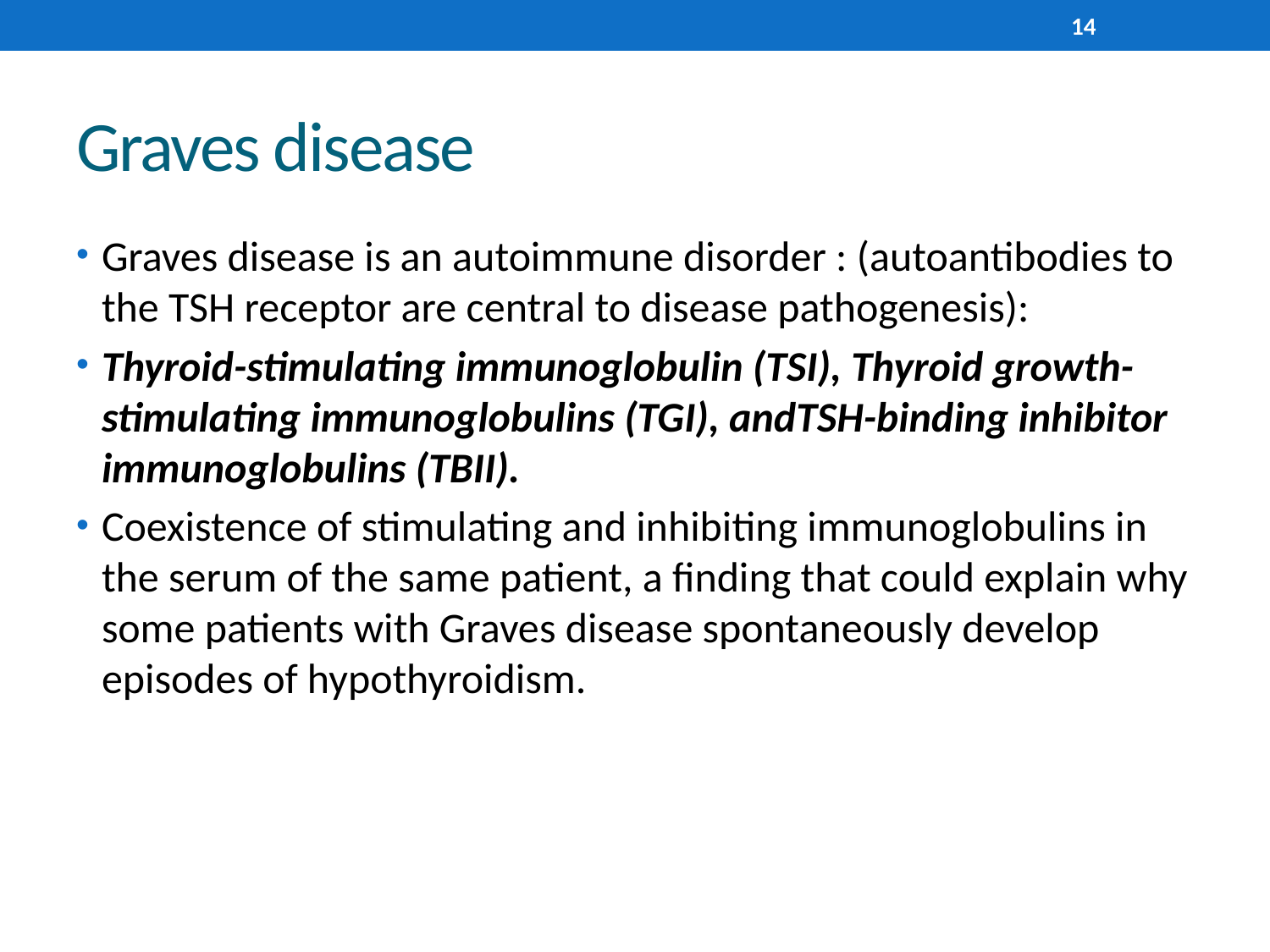

14
# Graves disease
Graves disease is an autoimmune disorder : (autoantibodies to the TSH receptor are central to disease pathogenesis):
Thyroid-stimulating immunoglobulin (TSI), Thyroid growth-stimulating immunoglobulins (TGI), andTSH-binding inhibitor immunoglobulins (TBII).
Coexistence of stimulating and inhibiting immunoglobulins in the serum of the same patient, a finding that could explain why some patients with Graves disease spontaneously develop episodes of hypothyroidism.